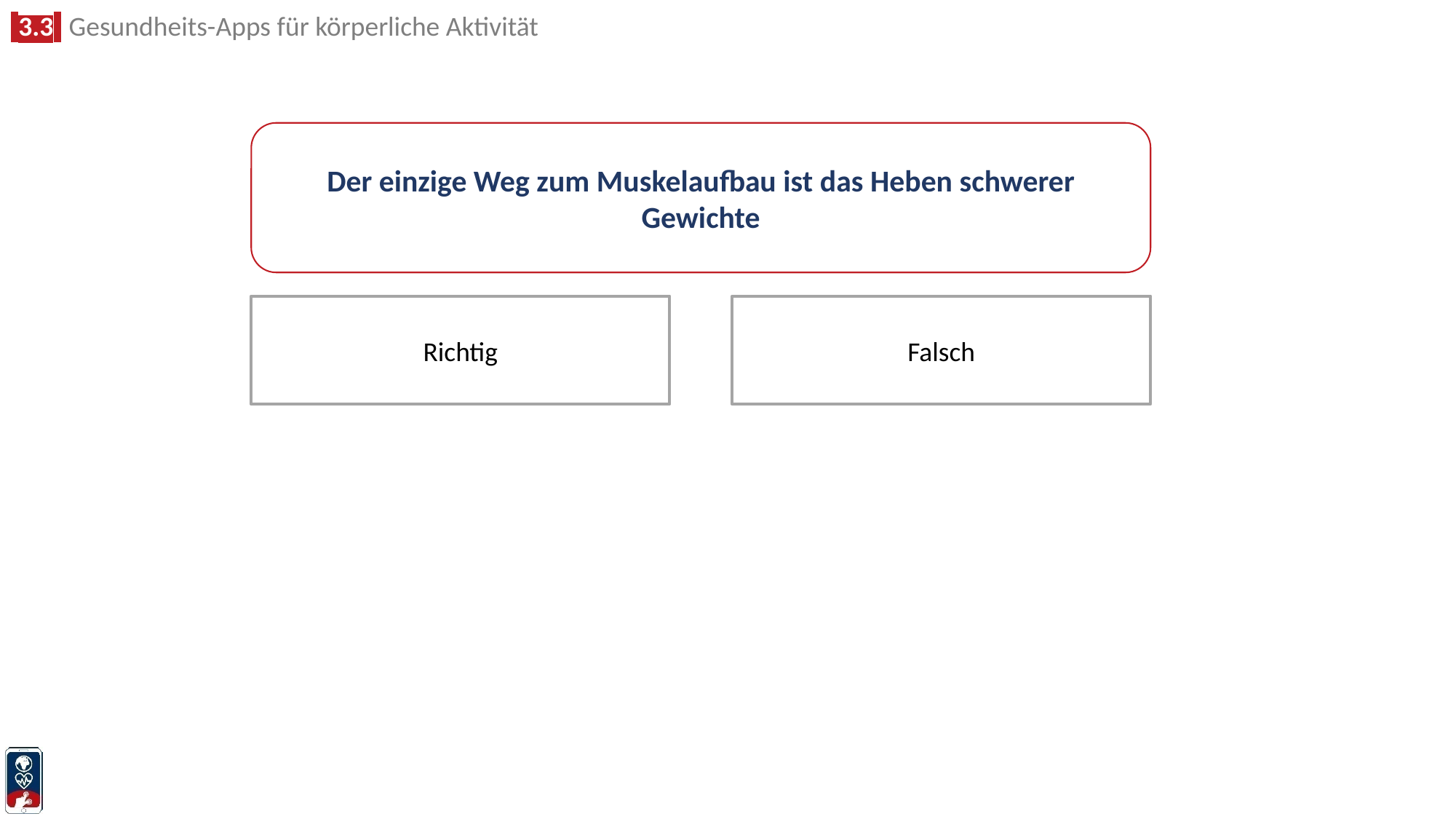

Der einzige Weg zum Muskelaufbau ist das Heben schwerer Gewichte
Falsch
Richtig